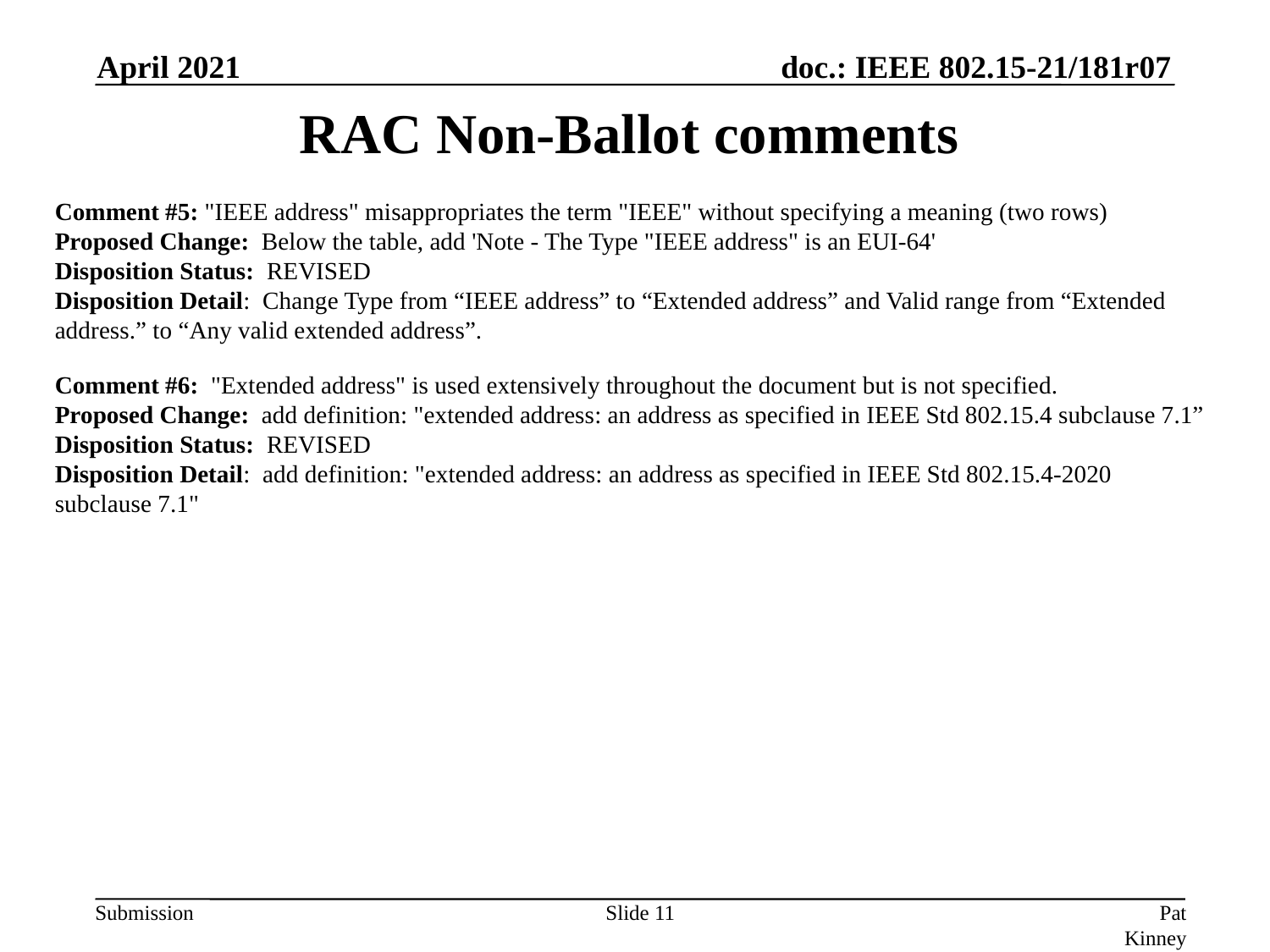

April 2021
# RAC Non-Ballot comments
Comment #5: "IEEE address" misappropriates the term "IEEE" without specifying a meaning (two rows)
Proposed Change:  Below the table, add 'Note - The Type "IEEE address" is an EUI-64'
Disposition Status:  REVISED
Disposition Detail:  Change Type from “IEEE address” to “Extended address” and Valid range from “Extended address.” to “Any valid extended address”.
Comment #6:  "Extended address" is used extensively throughout the document but is not specified.
Proposed Change:  add definition: "extended address: an address as specified in IEEE Std 802.15.4 subclause 7.1”
Disposition Status:  REVISED
Disposition Detail:  add definition: "extended address: an address as specified in IEEE Std 802.15.4-2020 subclause 7.1"
Slide 11
Pat Kinney (Kinney Consulting)